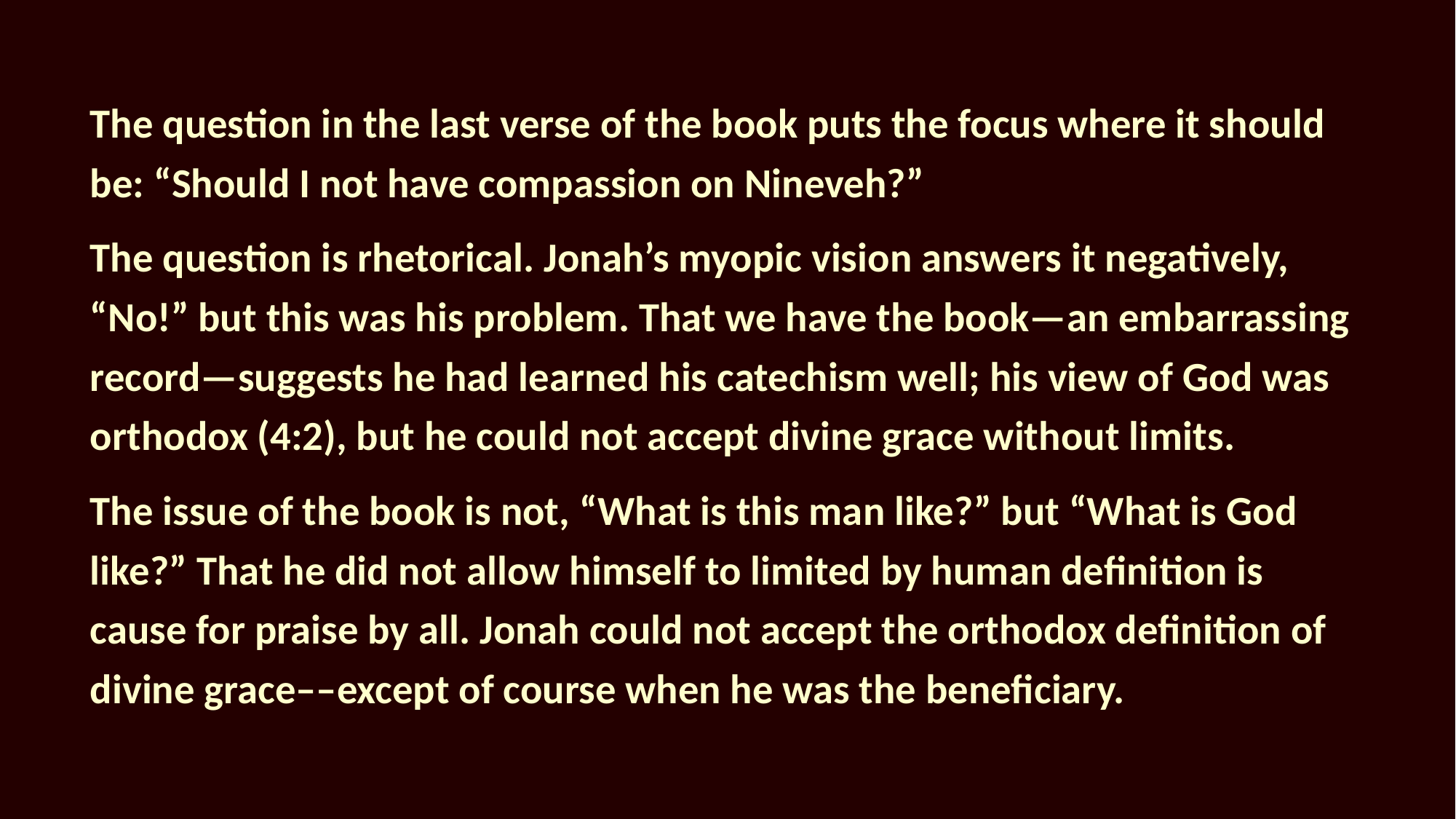

The question in the last verse of the book puts the focus where it should be: “Should I not have compassion on Nineveh?”
The question is rhetorical. Jonah’s myopic vision answers it negatively, “No!” but this was his problem. That we have the book—an embarrassing record—suggests he had learned his catechism well; his view of God was orthodox (4:2), but he could not accept divine grace without limits.
The issue of the book is not, “What is this man like?” but “What is God like?” That he did not allow himself to limited by human definition is cause for praise by all. Jonah could not accept the orthodox definition of divine grace––except of course when he was the beneficiary.